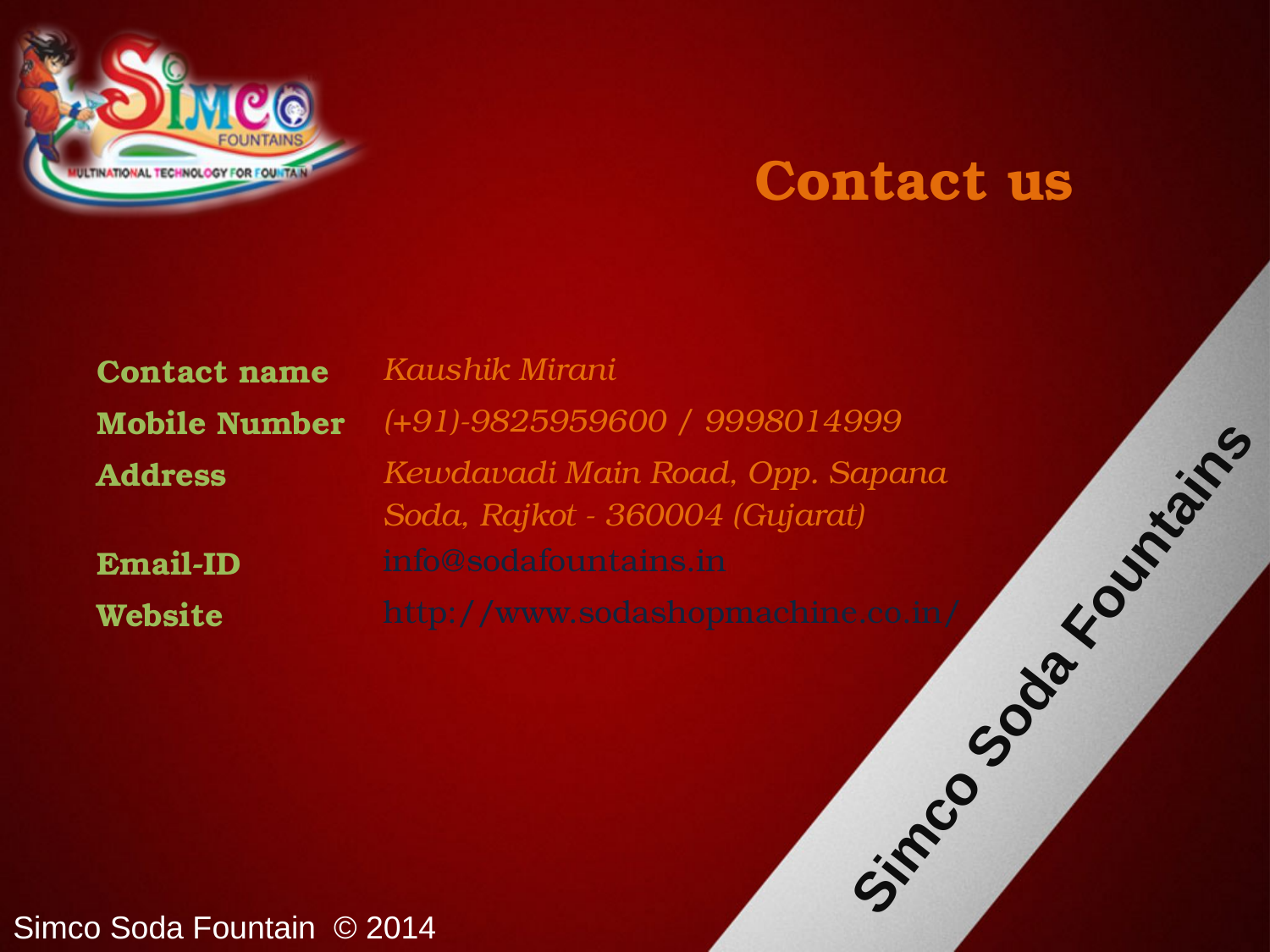

Contact us
| Contact name | Kaushik Mirani |
| --- | --- |
| Mobile Number | (+91)-9825959600 / 9998014999 |
| Address | Kewdavadi Main Road, Opp. Sapana Soda, Rajkot - 360004 (Gujarat) |
| Email-ID | info@sodafountains.in |
| Website | http://www.sodashopmachine.co.in/ |